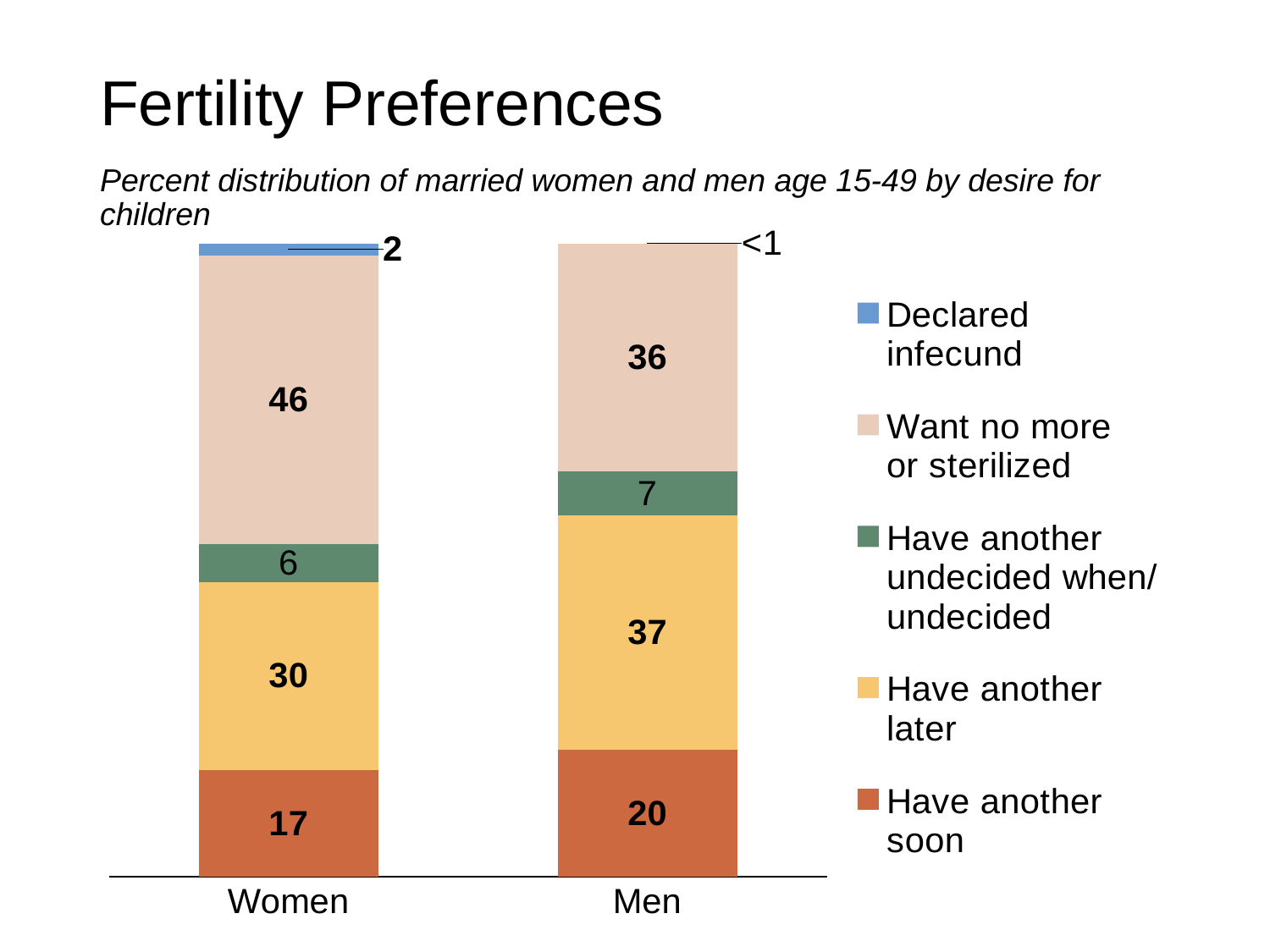

# Fertility Preferences
Percent distribution of married women and men age 15-49 by desire for children

### Chart

| Category | Have another
soon | Have another
later | Have another
undecided when/ undecided | Want no more
or sterilized | Declared
infecund |
|---|---|---|---|---|---|
| Women | 17.0 | 30.0 | 6.0 | 46.0 | 2.0 |
| Men | 20.0 | 37.0 | 7.0 | 36.0 | 0.0 |